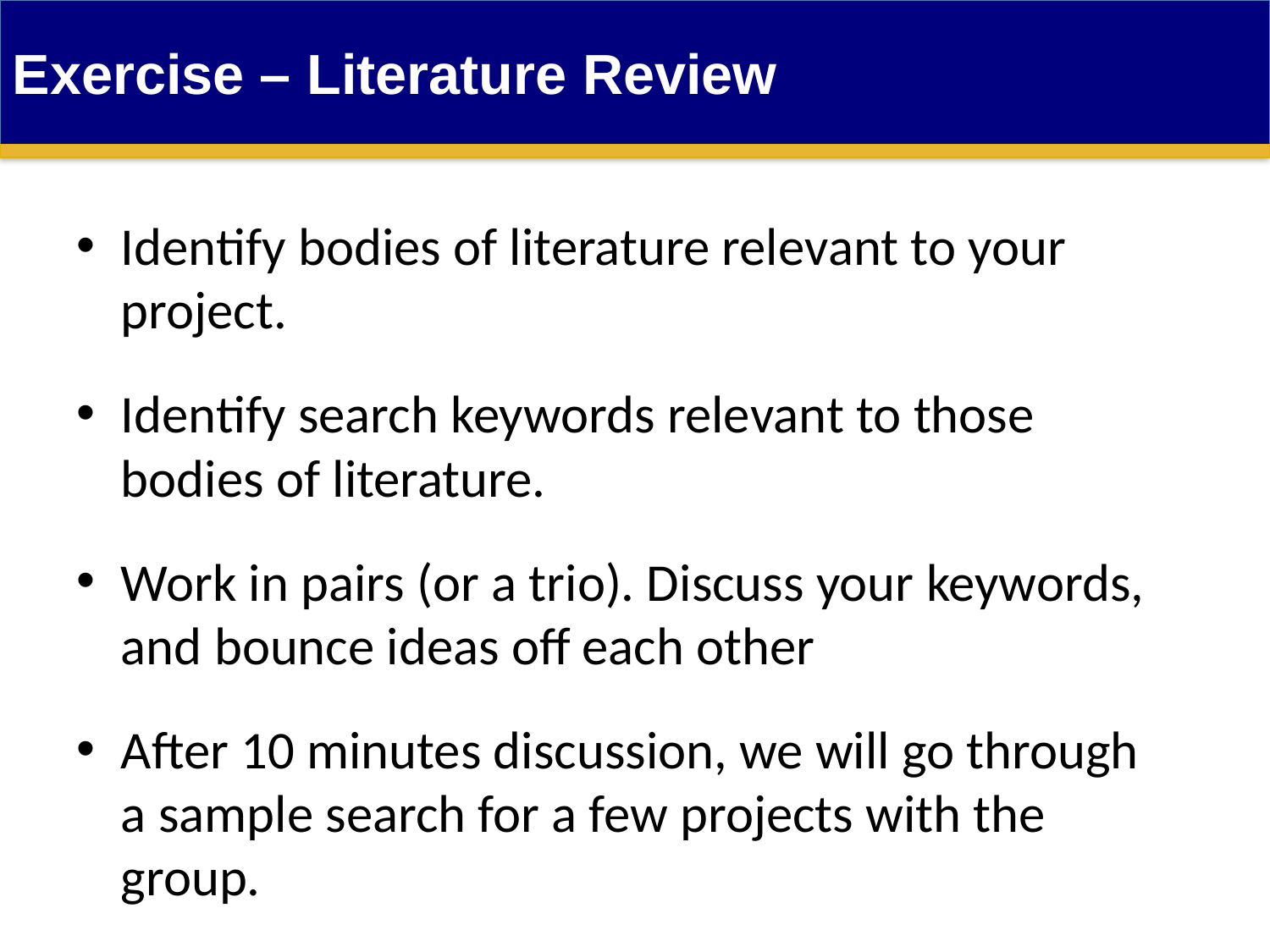

Exercise – Literature Review

Identify bodies of literature relevant to your project.
Identify search keywords relevant to those bodies of literature.
Work in pairs (or a trio). Discuss your keywords, and bounce ideas off each other
After 10 minutes discussion, we will go through a sample search for a few projects with the group.